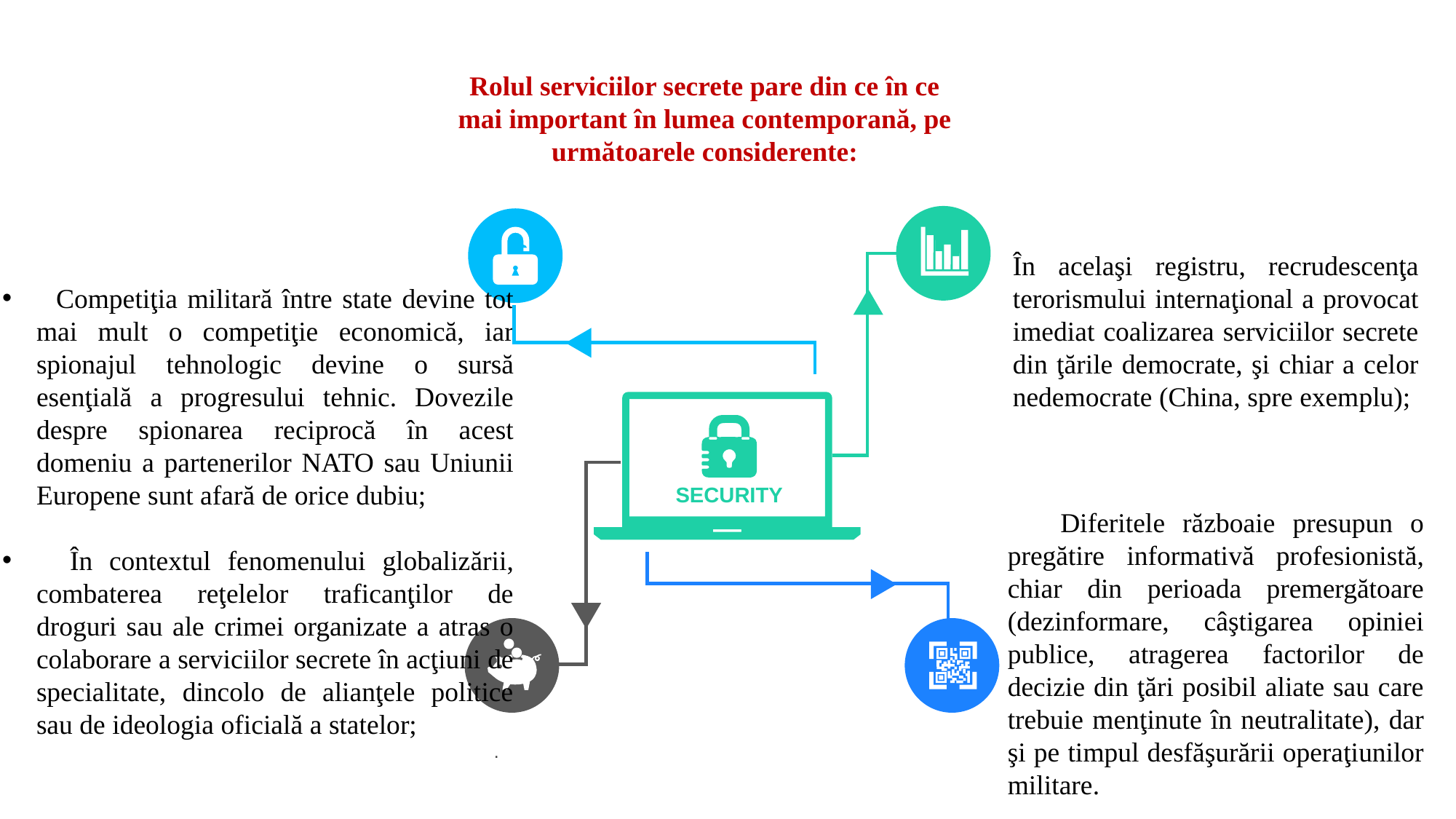

Rolul serviciilor secrete pare din ce în ce mai important în lumea contemporană, pe următoarele considerente:

  Competiţia militară între state devine tot mai mult o competiţie economică, iar spionajul tehnologic devine o sursă esenţială a progresului tehnic. Dovezile despre spionarea reciprocă în acest domeniu a partenerilor NATO sau Uniunii Europene sunt afară de orice dubiu;

  În contextul fenomenului globalizării, combaterea reţelelor traficanţilor de droguri sau ale crimei organizate a atras o colaborare a serviciilor secrete în acţiuni de specialitate, dincolo de alianţele politice sau de ideologia oficială a statelor;
.

În acelaşi registru, recrudescenţa terorismului internaţional a provocat imediat coalizarea serviciilor secrete din ţările democrate, şi chiar a celor nedemocrate (China, spre exemplu);

SECURITY
   Diferitele războaie presupun o pregătire informativă profesionistă, chiar din perioada premergătoare (dezinformare, câştigarea opiniei publice, atragerea factorilor de decizie din ţări posibil aliate sau care trebuie menţinute în neutralitate), dar şi pe timpul desfăşurării operaţiunilor militare.